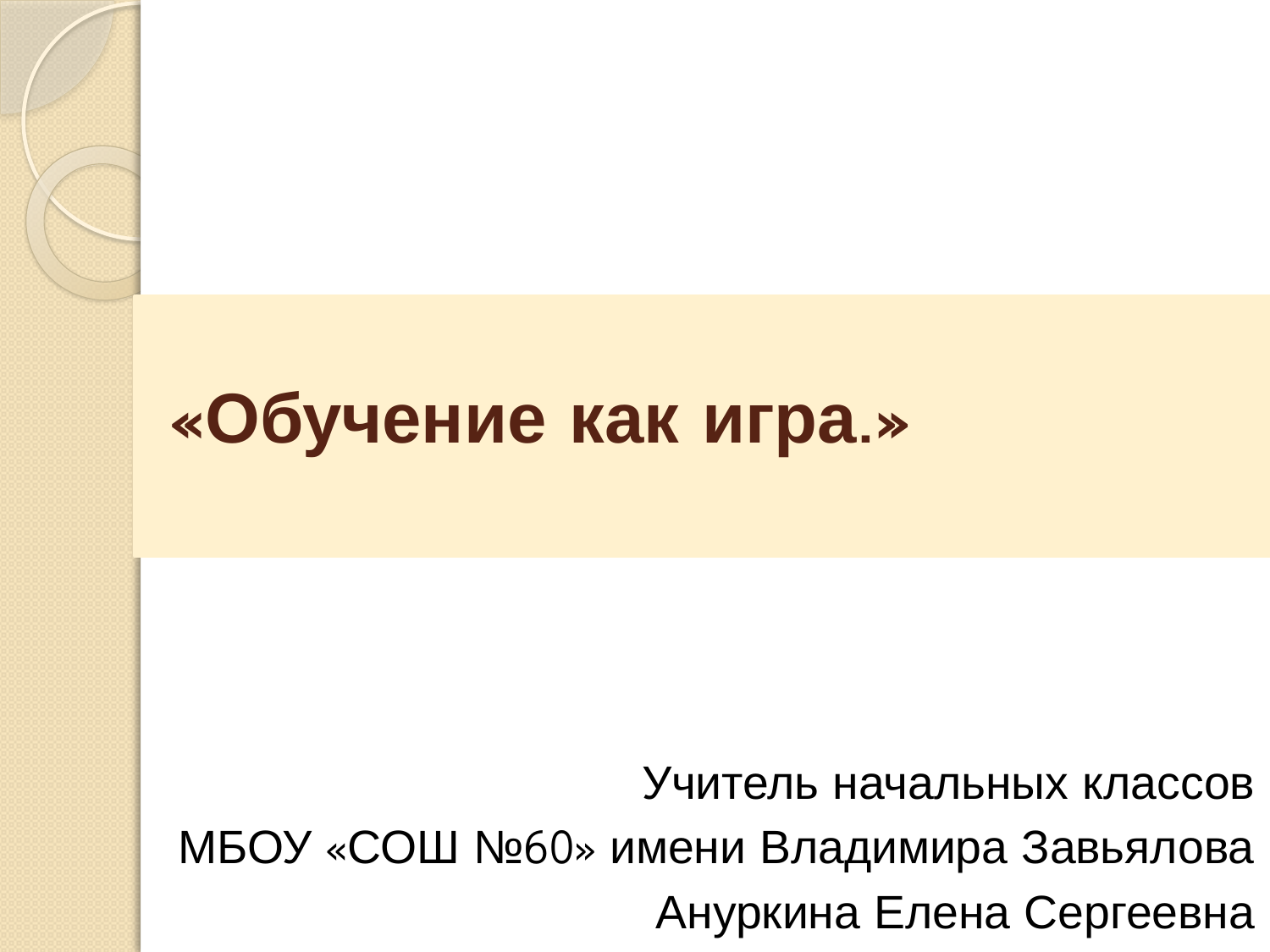

# «Обучение как игра.»

	Учитель начальных классов
МБОУ «СОШ №60» имени Владимира Завьялова
	Ануркина Елена Сергеевна